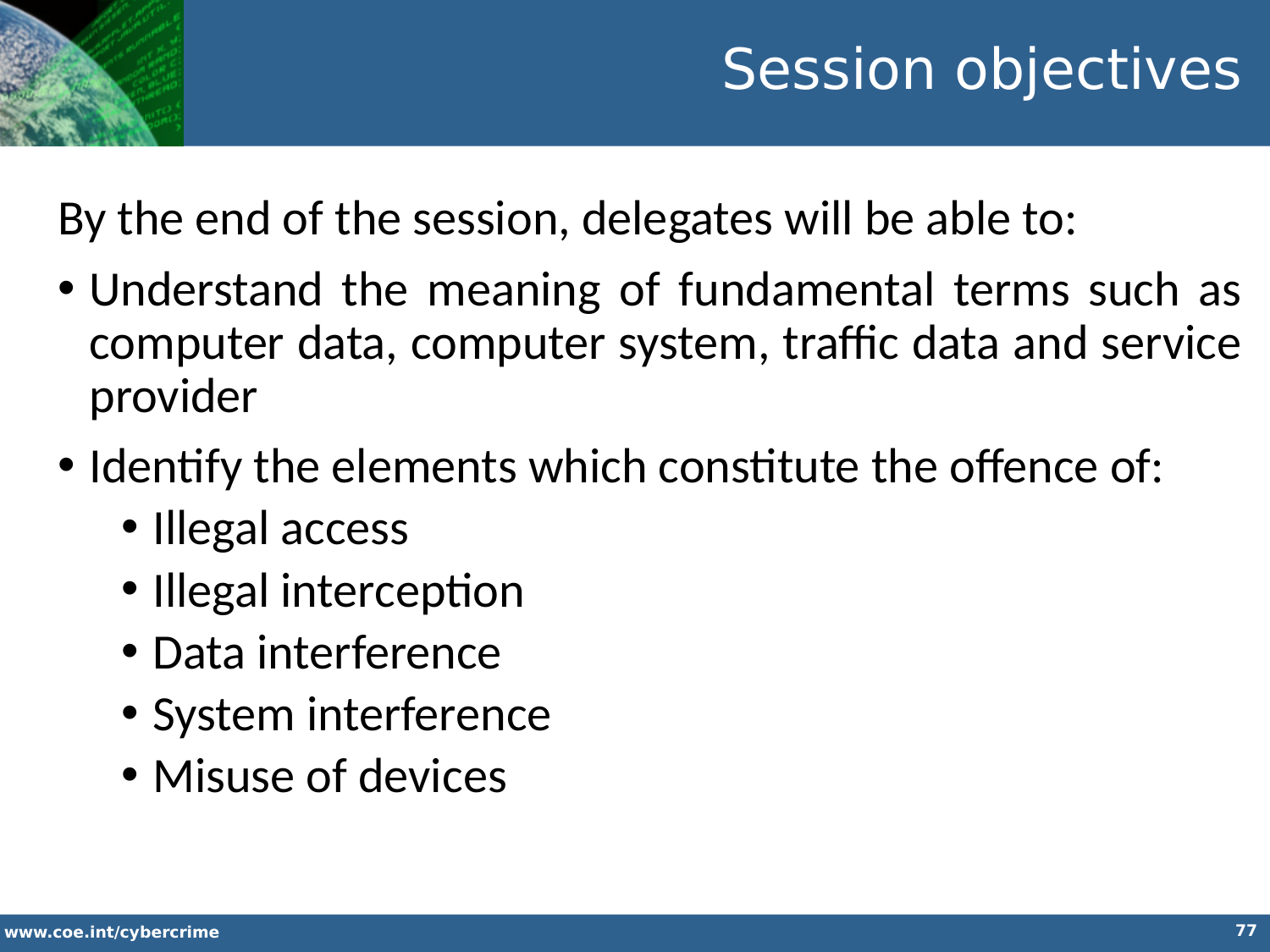

Session objectives
By the end of the session, delegates will be able to:
Understand the meaning of fundamental terms such as computer data, computer system, traffic data and service provider
Identify the elements which constitute the offence of:
Illegal access
Illegal interception
Data interference
System interference
Misuse of devices